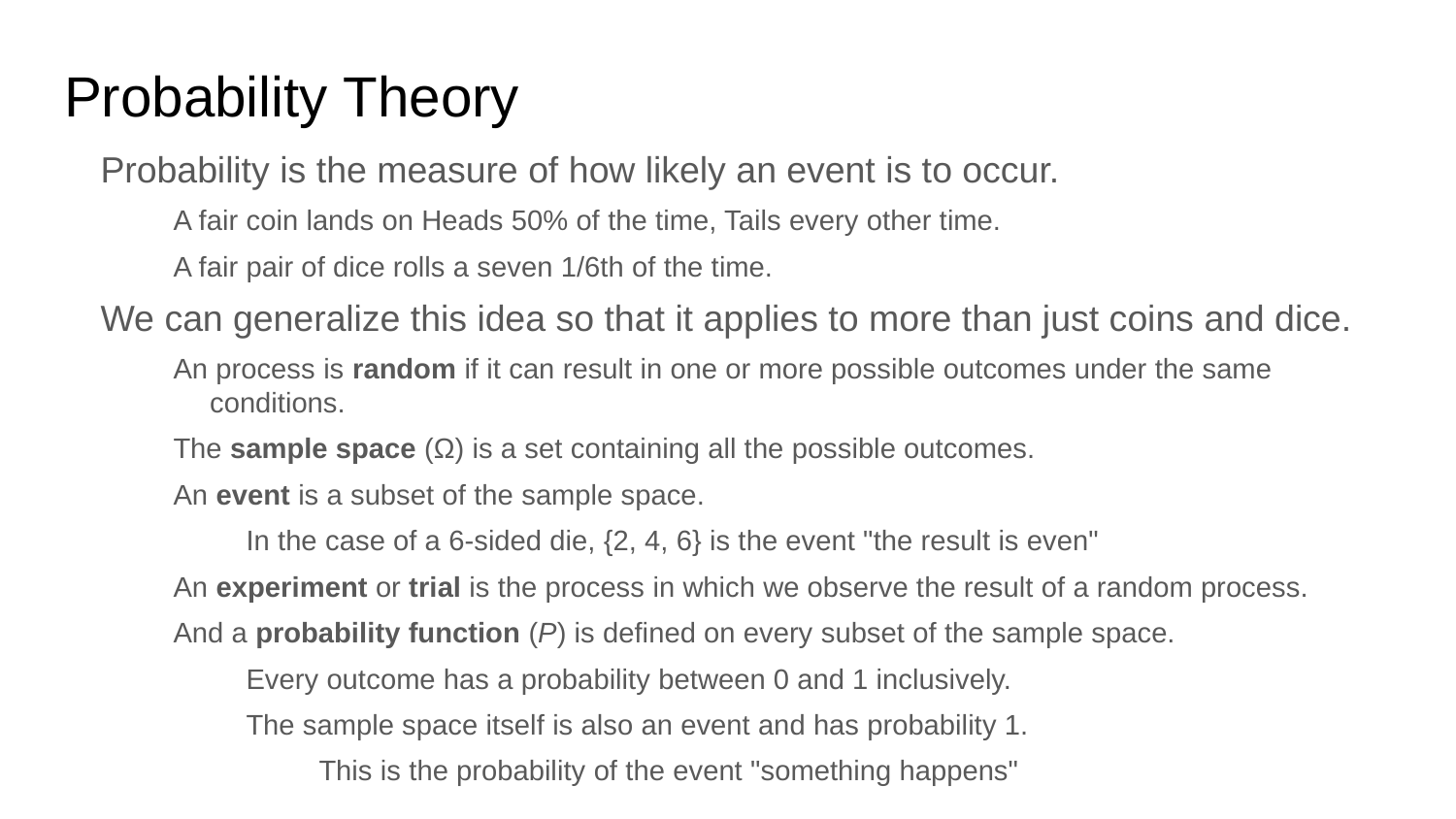

# Probability Theory
Probability is the measure of how likely an event is to occur.
A fair coin lands on Heads 50% of the time, Tails every other time.
A fair pair of dice rolls a seven 1/6th of the time.
We can generalize this idea so that it applies to more than just coins and dice.
An process is random if it can result in one or more possible outcomes under the same conditions.
The sample space (Ω) is a set containing all the possible outcomes.
An event is a subset of the sample space.
In the case of a 6-sided die, {2, 4, 6} is the event "the result is even"
An experiment or trial is the process in which we observe the result of a random process.
And a probability function (P) is defined on every subset of the sample space.
Every outcome has a probability between 0 and 1 inclusively.
The sample space itself is also an event and has probability 1.
This is the probability of the event "something happens"